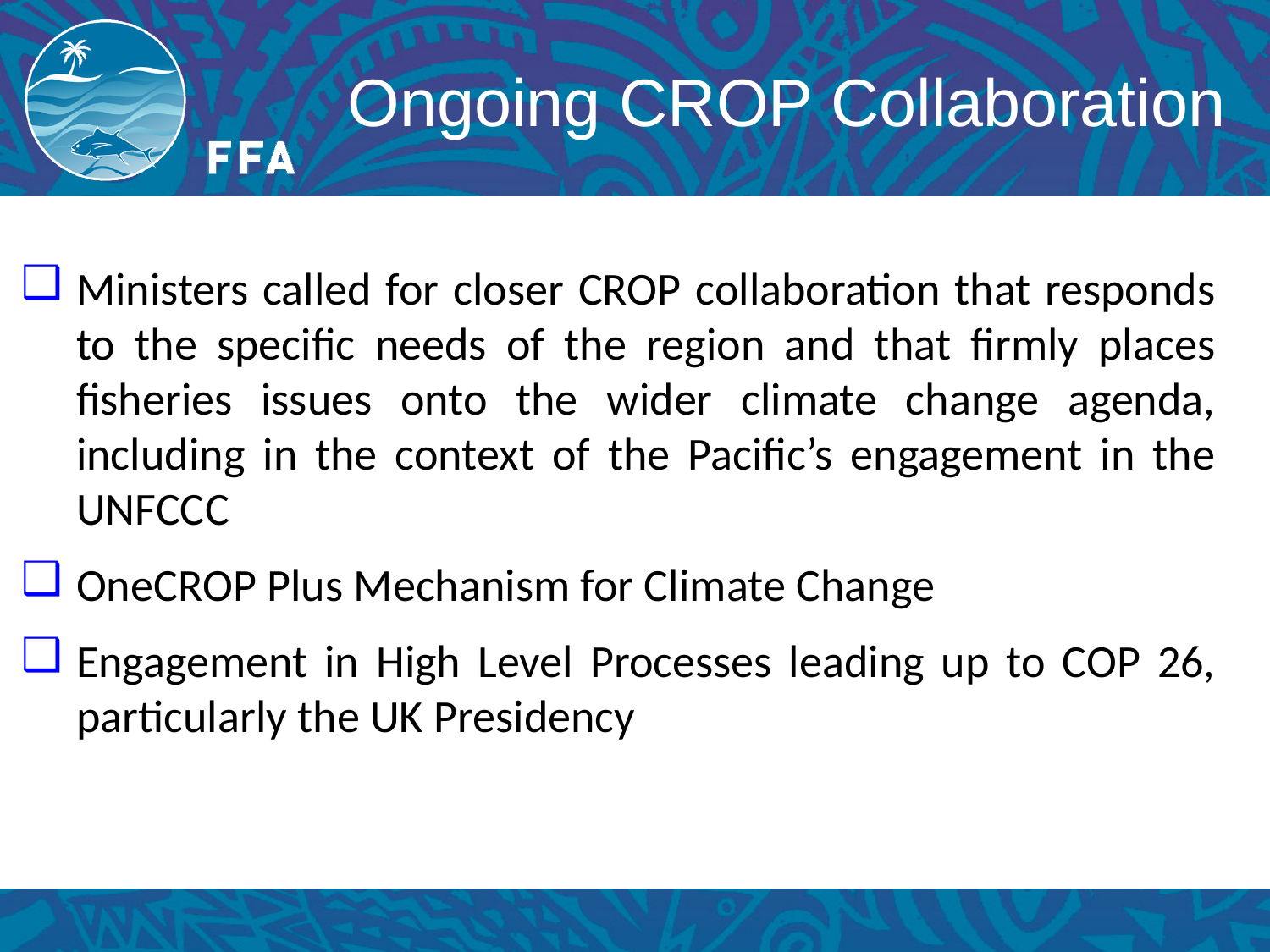

# Ongoing CROP Collaboration

Ministers called for closer CROP collaboration that responds to the specific needs of the region and that firmly places fisheries issues onto the wider climate change agenda, including in the context of the Pacific’s engagement in the UNFCCC
OneCROP Plus Mechanism for Climate Change
Engagement in High Level Processes leading up to COP 26, particularly the UK Presidency